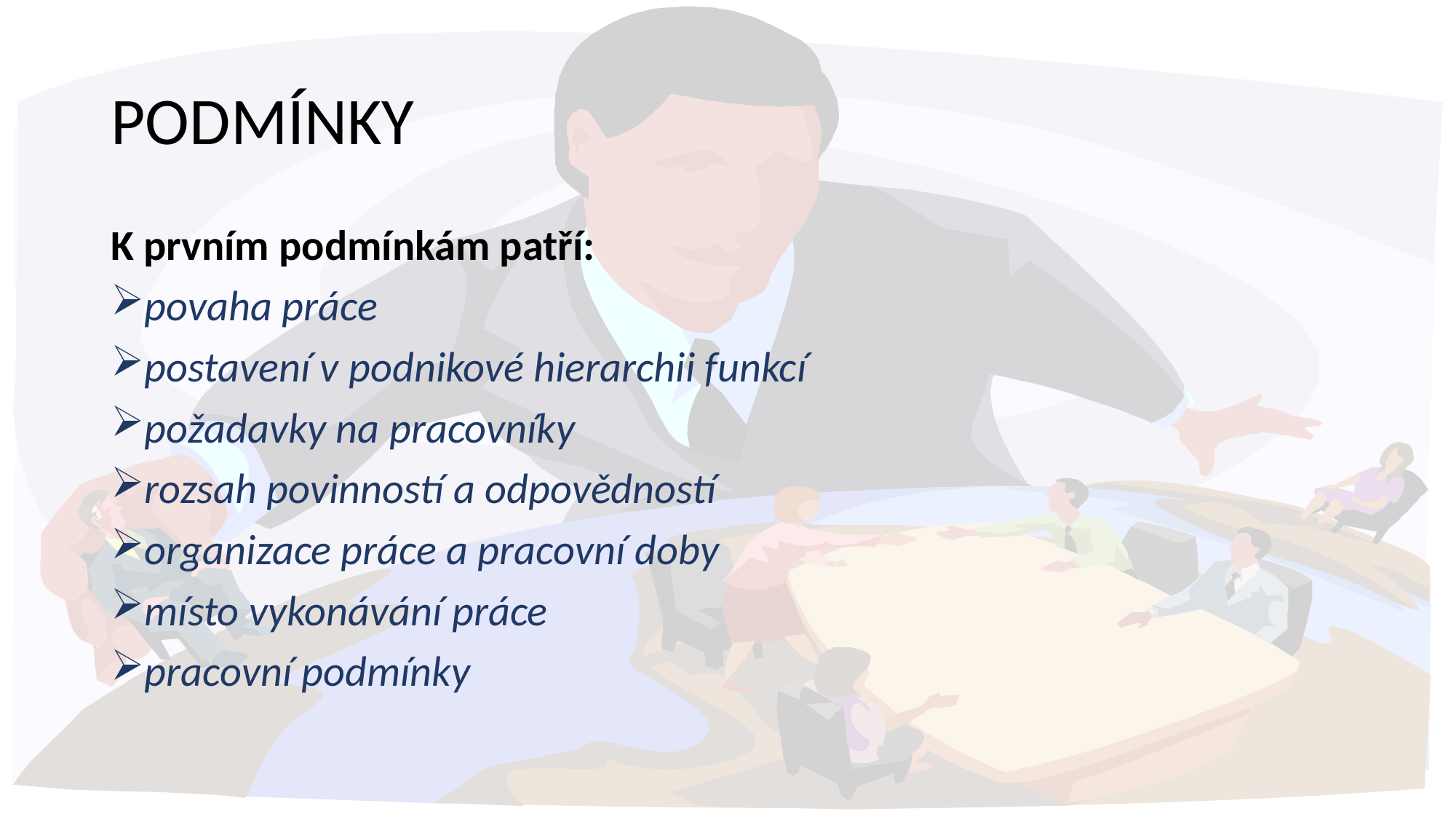

# PODMÍNKY
K prvním podmínkám patří:
povaha práce
postavení v podnikové hierarchii funkcí
požadavky na pracovníky
rozsah povinností a odpovědností
organizace práce a pracovní doby
místo vykonávání práce
pracovní podmínky